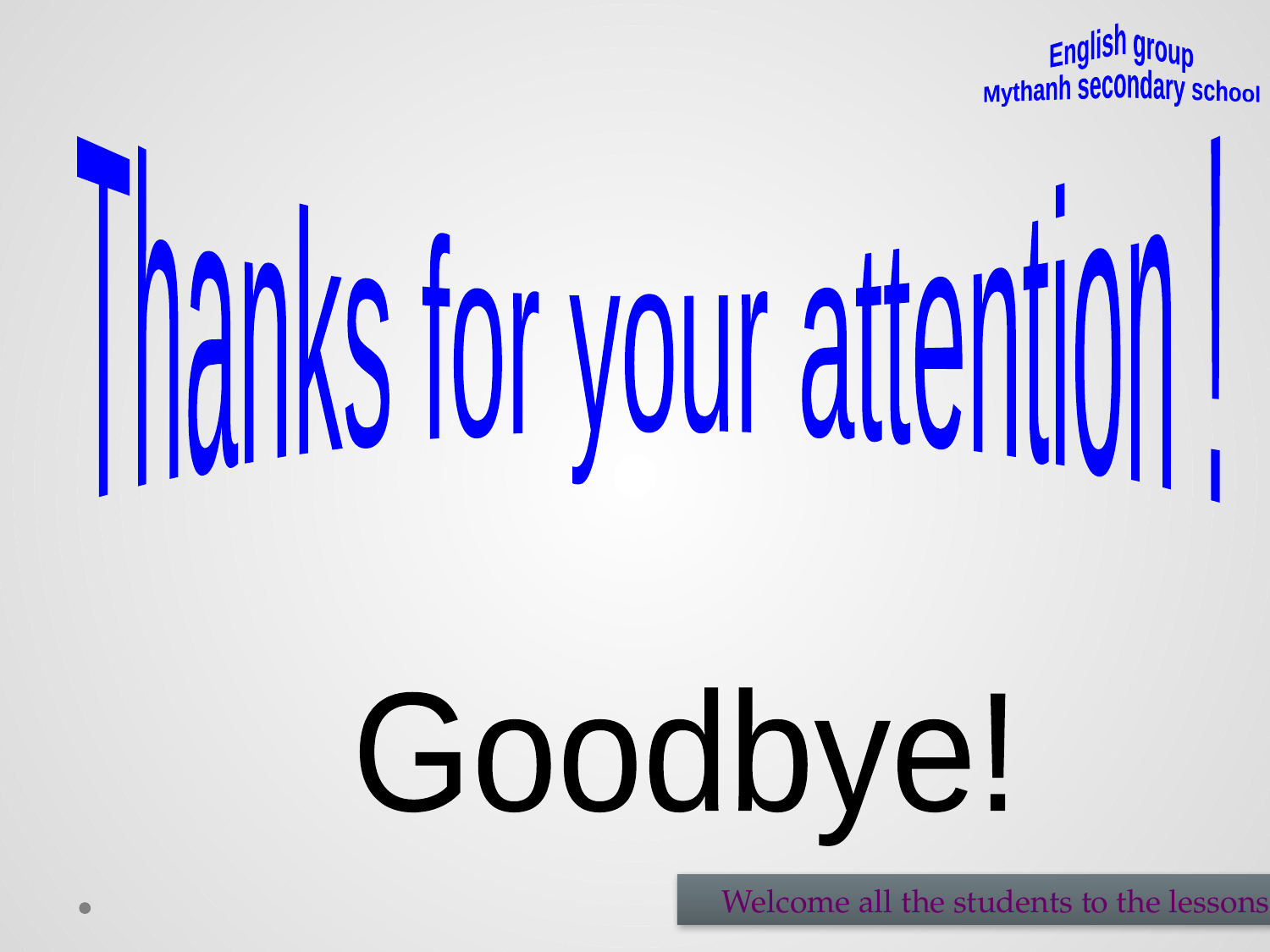

English group
Mythanh secondary school
Thanks for your attention !
Goodbye!
    Welcome all the students to the lessons of English group - My Thanh Secondary school.